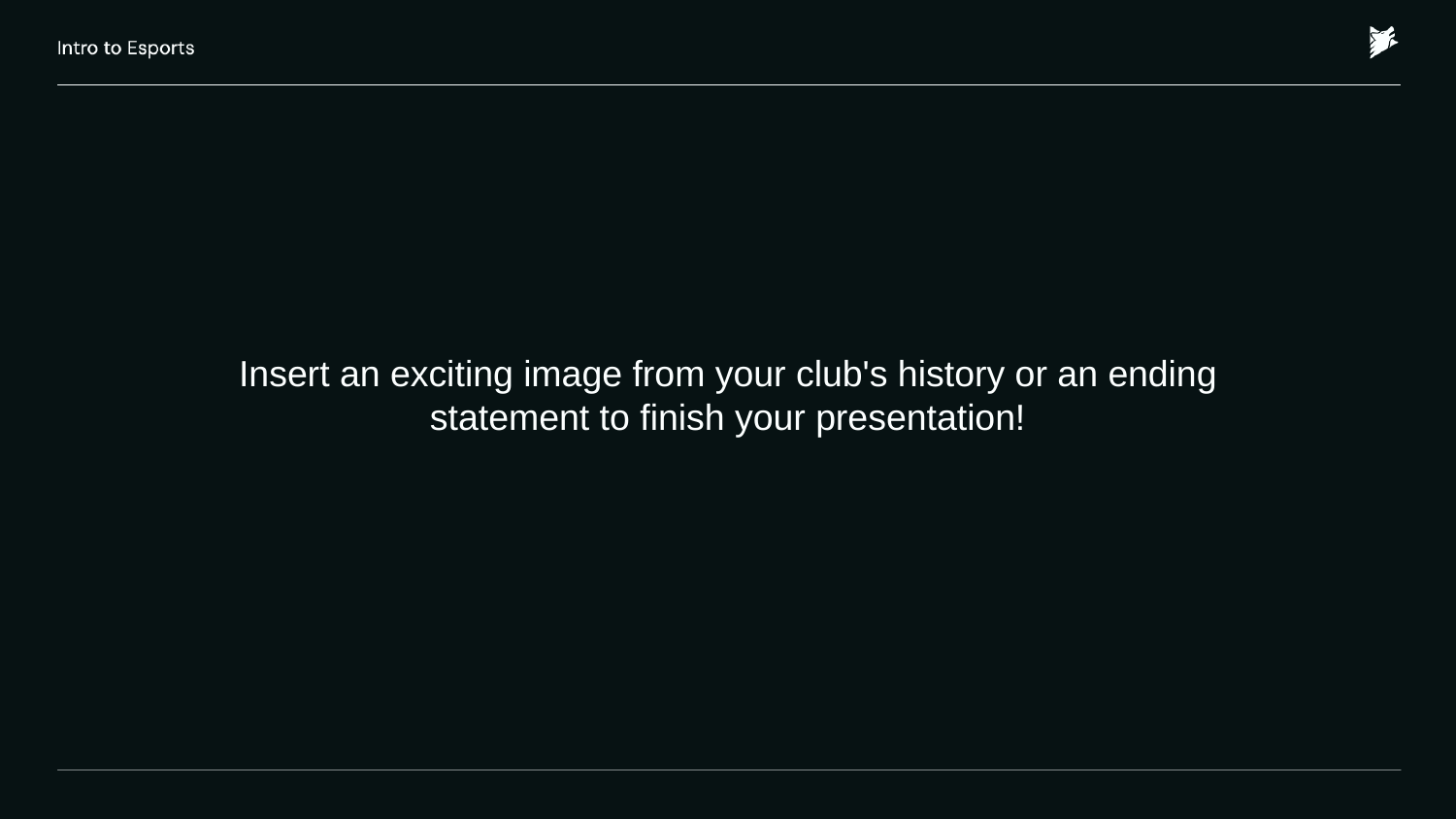

# Insert an exciting image from your club's history or an ending statement to finish your presentation!